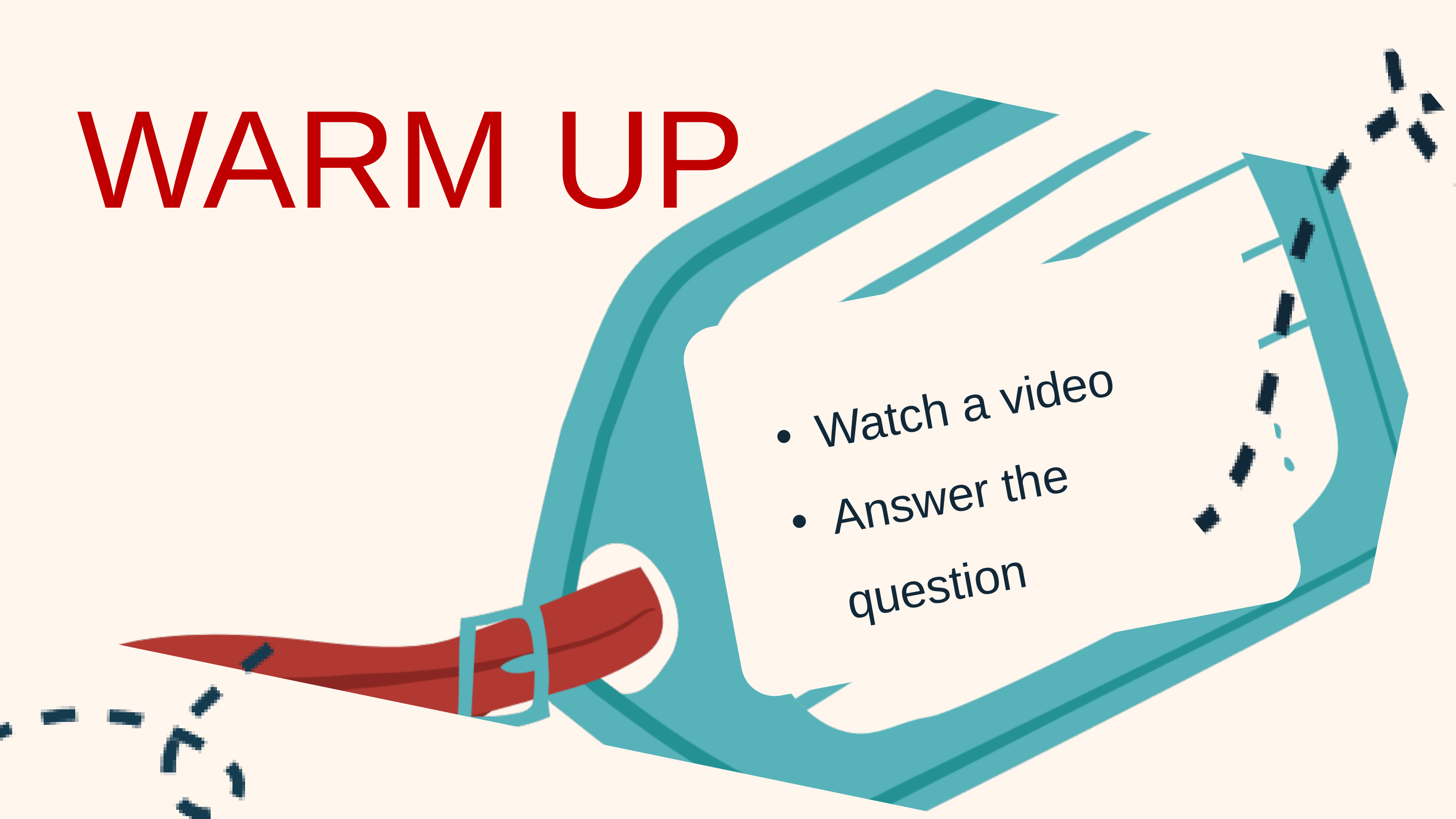

WARM UP
Watch a video
Answer the question